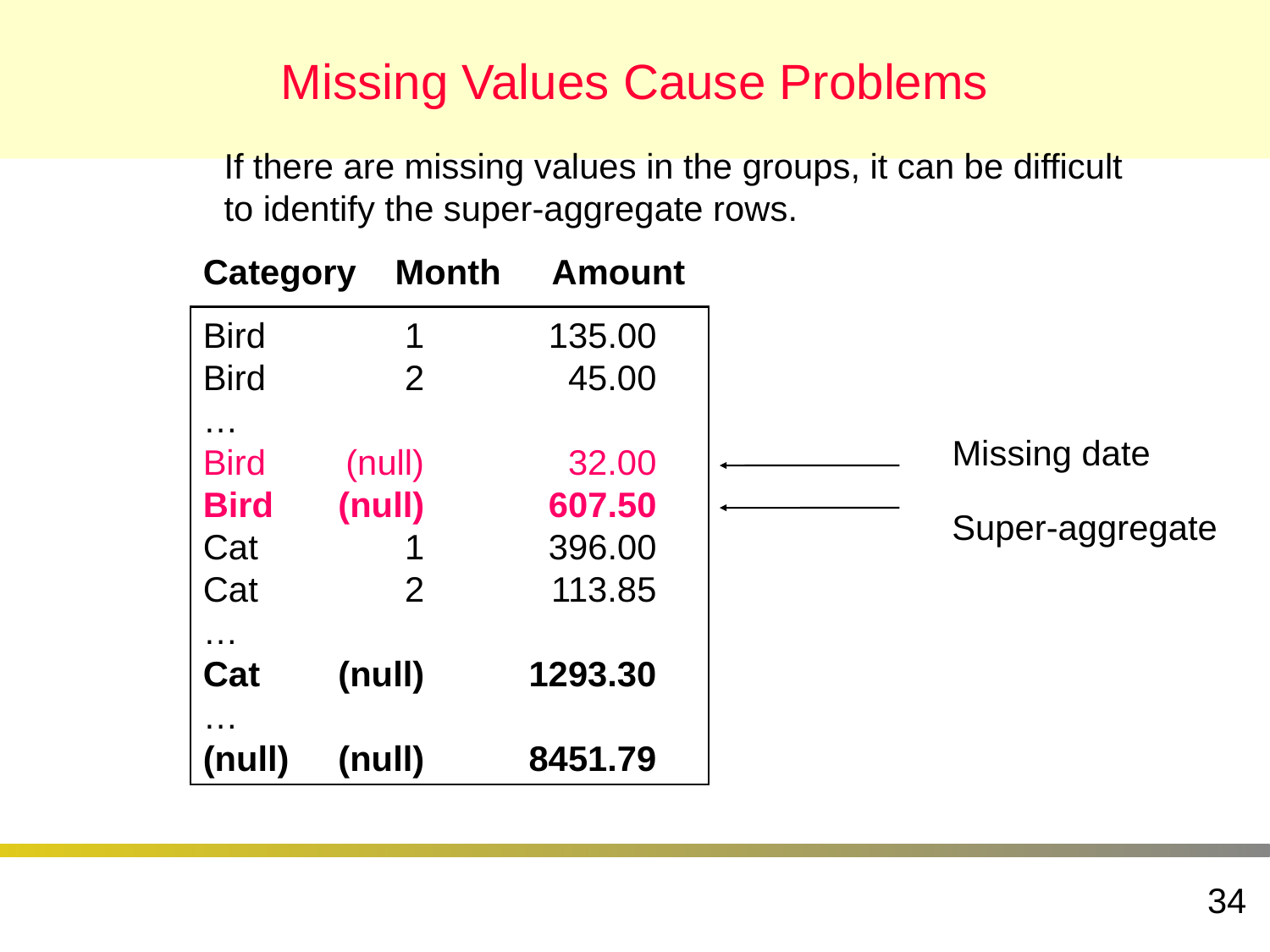

# Missing Values Cause Problems
If there are missing values in the groups, it can be difficult to identify the super-aggregate rows.
Category	Month	Amount
Bird	1	135.00
Bird	2	45.00
…
Bird	(null)	32.00
Bird	(null)	607.50
Cat	1	396.00
Cat	2	113.85
…
Cat	(null)	1293.30
…
(null)	(null)	8451.79
Missing date

Super-aggregate

34